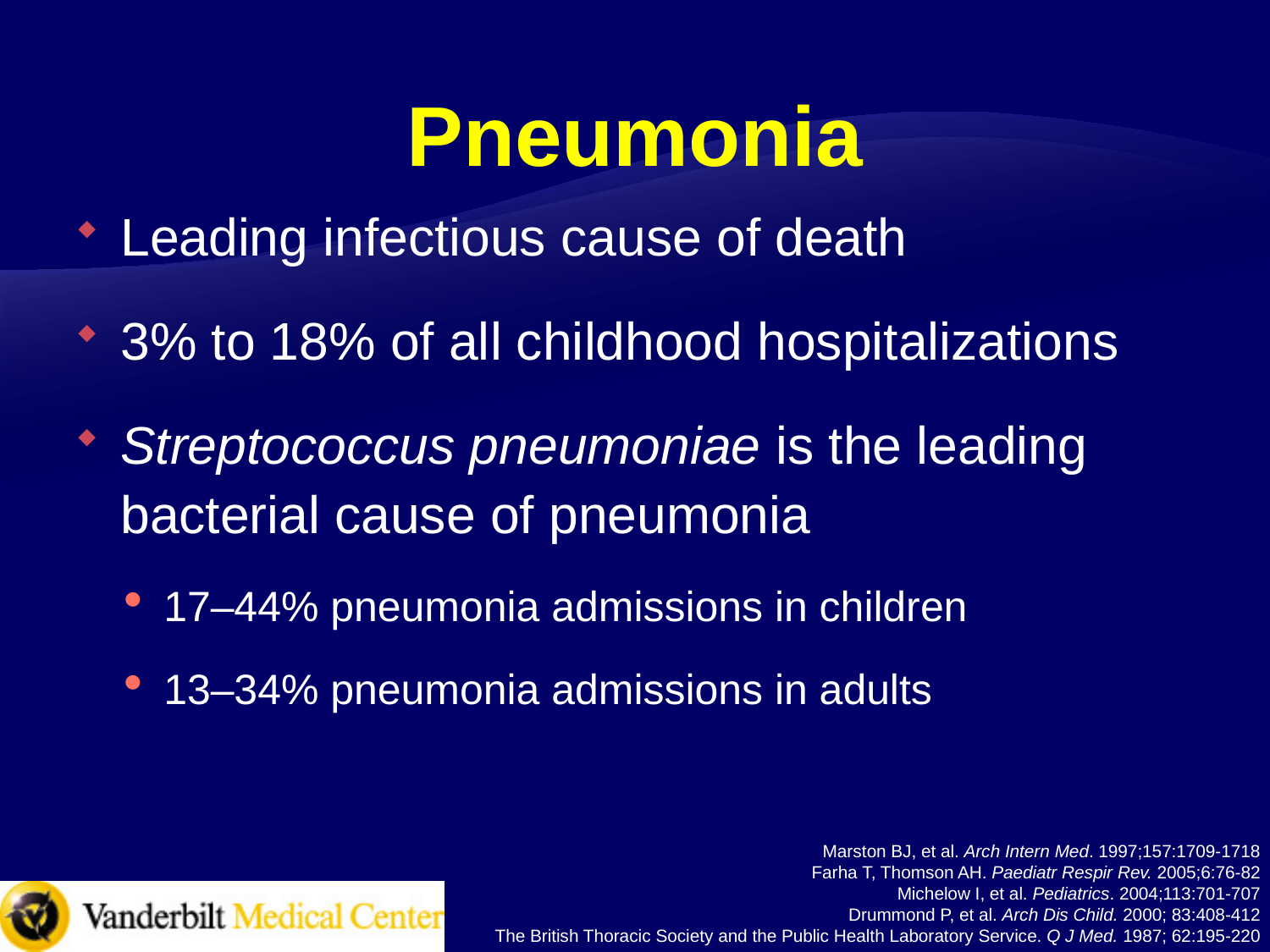

# Pneumonia
Leading infectious cause of death
3% to 18% of all childhood hospitalizations
Streptococcus pneumoniae is the leading bacterial cause of pneumonia
17–44% pneumonia admissions in children
13–34% pneumonia admissions in adults
Marston BJ, et al. Arch Intern Med. 1997;157:1709-1718
Farha T, Thomson AH. Paediatr Respir Rev. 2005;6:76-82
Michelow I, et al. Pediatrics. 2004;113:701-707
Drummond P, et al. Arch Dis Child. 2000; 83:408-412
The British Thoracic Society and the Public Health Laboratory Service. Q J Med. 1987; 62:195-220